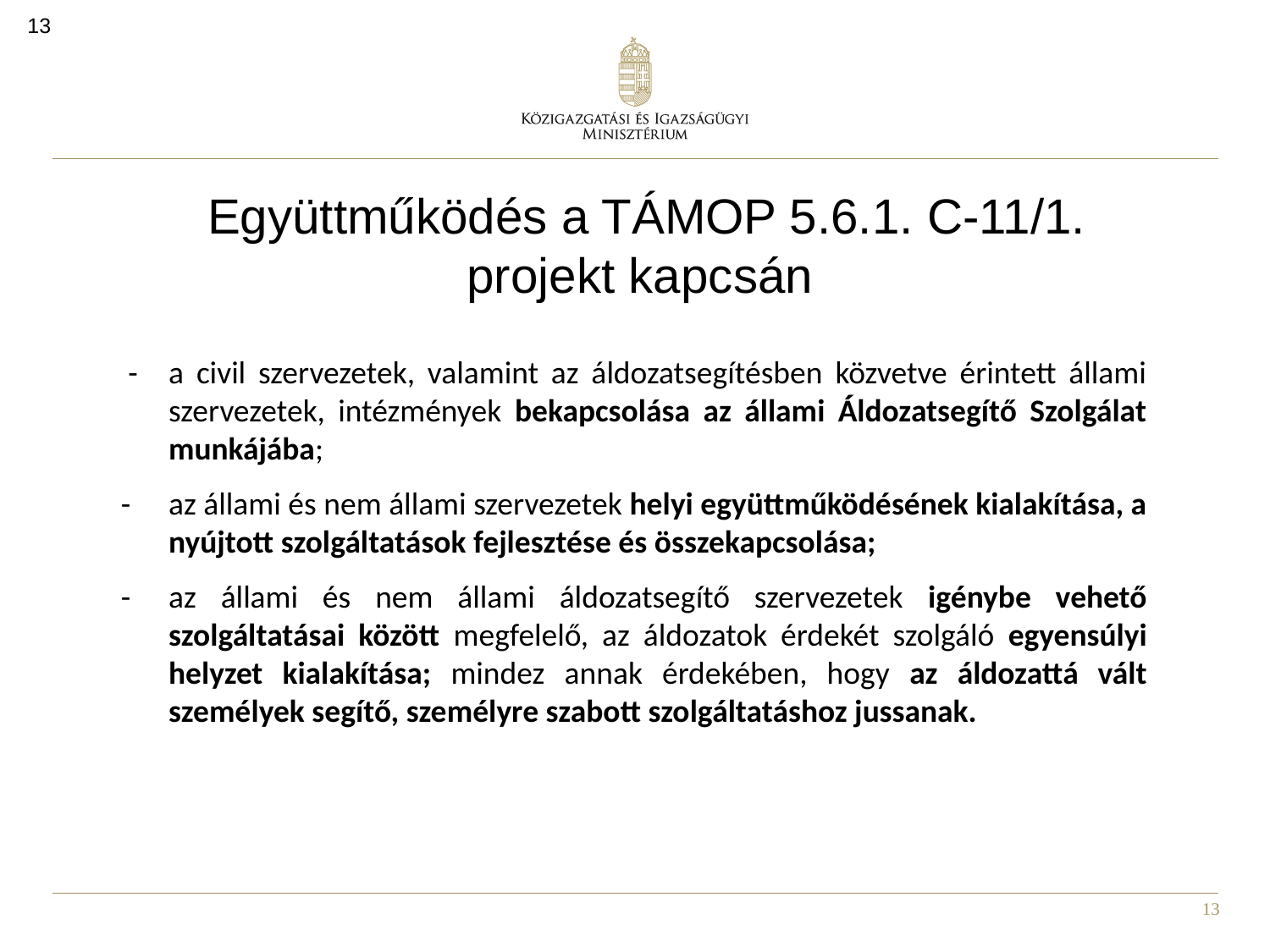

13
# Együttműködés a TÁMOP 5.6.1. C-11/1. projekt kapcsán
 -	a civil szervezetek, valamint az áldozatsegítésben közvetve érintett állami szervezetek, intézmények bekapcsolása az állami Áldozatsegítő Szolgálat munkájába;
-	az állami és nem állami szervezetek helyi együttműködésének kialakítása, a nyújtott szolgáltatások fejlesztése és összekapcsolása;
-	az állami és nem állami áldozatsegítő szervezetek igénybe vehető szolgáltatásai között megfelelő, az áldozatok érdekét szolgáló egyensúlyi helyzet kialakítása; mindez annak érdekében, hogy az áldozattá vált személyek segítő, személyre szabott szolgáltatáshoz jussanak.